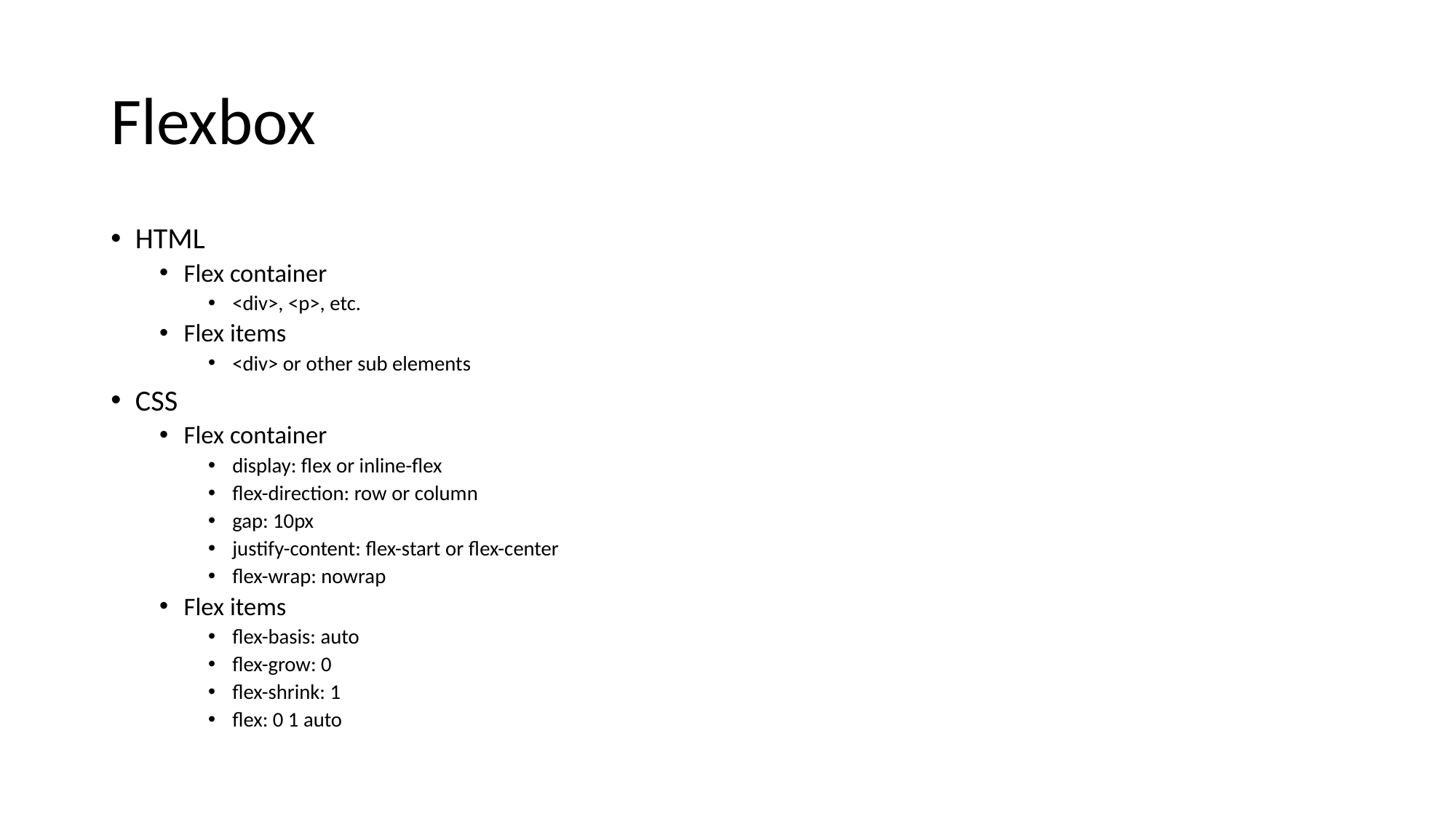

# Flexbox
HTML
Flex container
<div>, <p>, etc.
Flex items
<div> or other sub elements
CSS
Flex container
display: flex or inline-flex
flex-direction: row or column
gap: 10px
justify-content: flex-start or flex-center
flex-wrap: nowrap
Flex items
flex-basis: auto
flex-grow: 0
flex-shrink: 1
flex: 0 1 auto